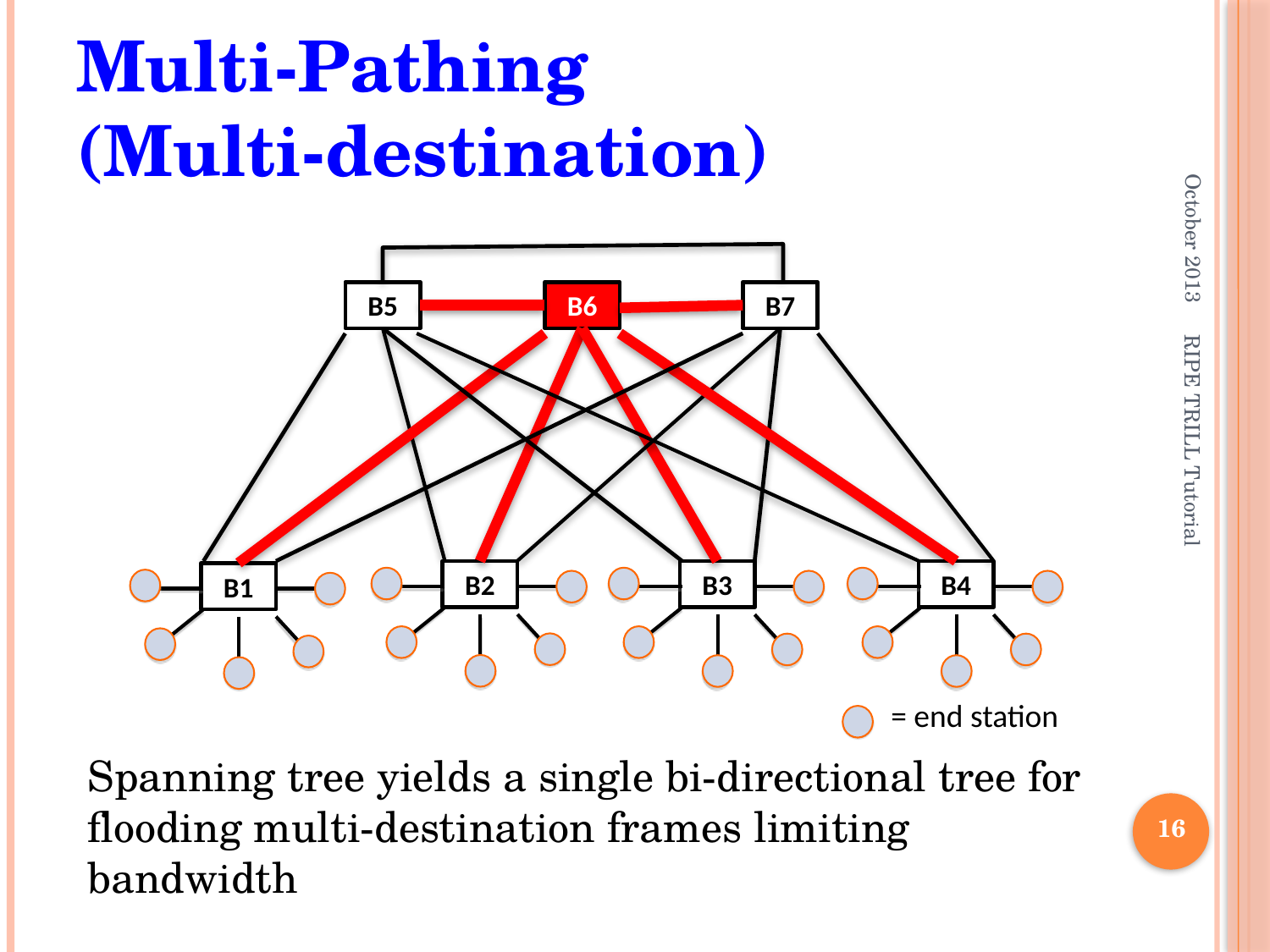

# Multi-Pathing (Multi-destination)
October 2013

B5
B6
B7
RIPE TRILL Tutorial
B2
B3
B4
B1

= end station

Spanning tree yields a single bi-directional tree for flooding multi-destination frames limiting bandwidth
16